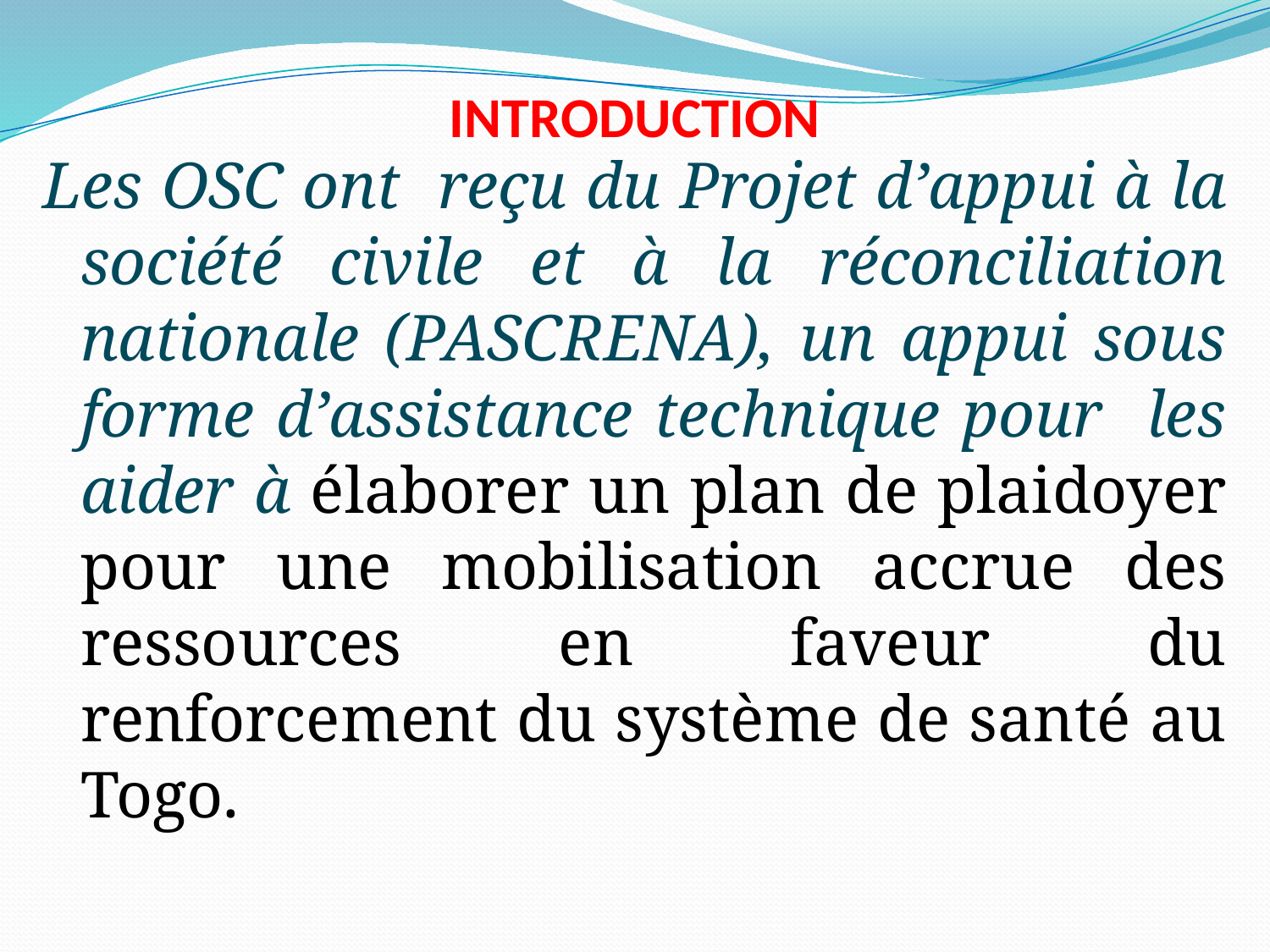

# INTRODUCTION
Les OSC ont  reçu du Projet d’appui à la société civile et à la réconciliation nationale (PASCRENA), un appui sous forme d’assistance technique pour  les aider à élaborer un plan de plaidoyer pour une mobilisation accrue des ressources en faveur du renforcement du système de santé au Togo.